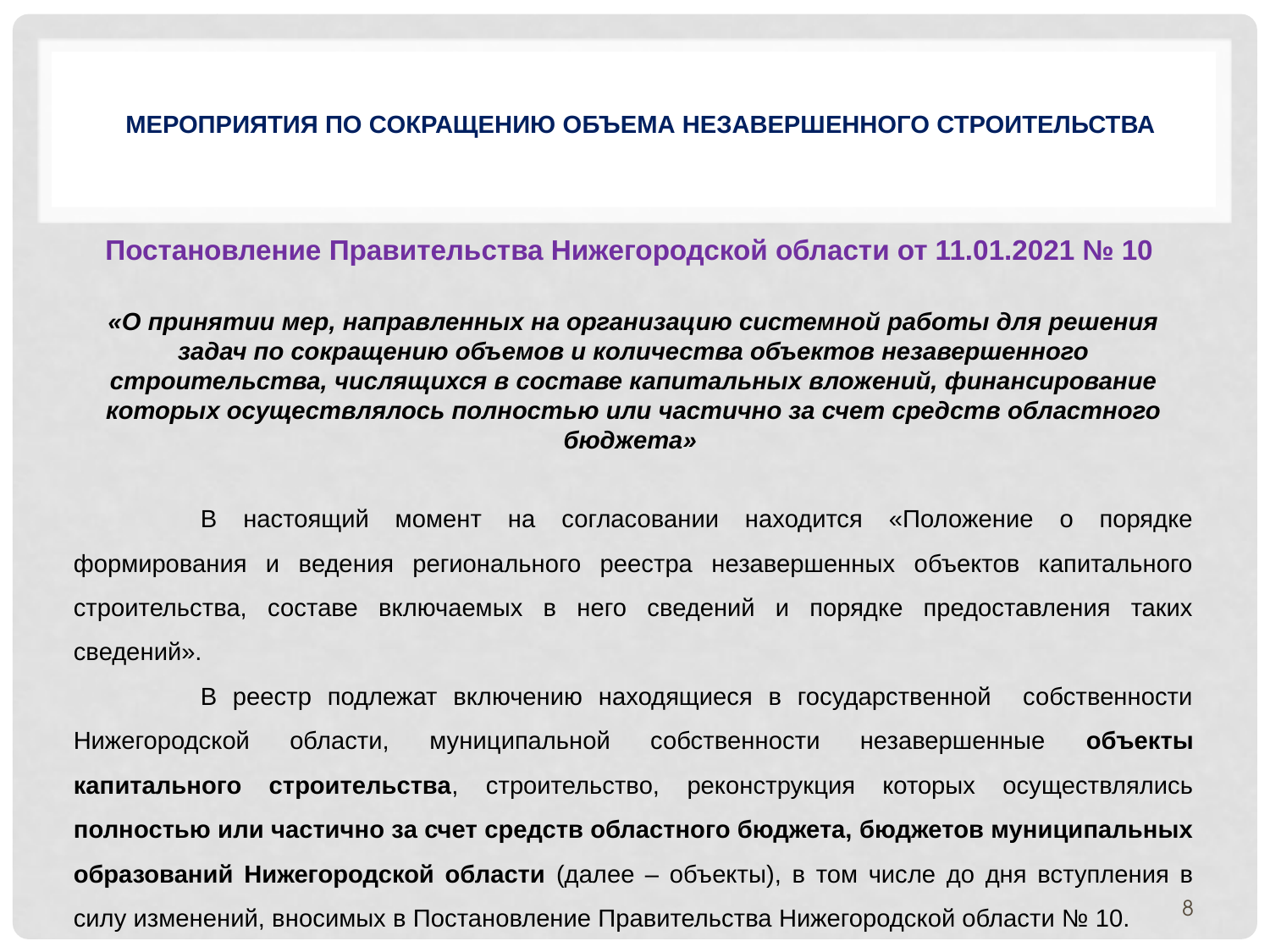

# Мероприятия по сокращению объема незавершенного строительства
Постановление Правительства Нижегородской области от 11.01.2021 № 10

«О принятии мер, направленных на организацию системной работы для решения задач по сокращению объемов и количества объектов незавершенного строительства, числящихся в составе капитальных вложений, финансирование которых осуществлялось полностью или частично за счет средств областного бюджета»

	В настоящий момент на согласовании находится «Положение о порядке формирования и ведения регионального реестра незавершенных объектов капитального строительства, составе включаемых в него сведений и порядке предоставления таких сведений».
	В реестр подлежат включению находящиеся в государственной  собственности Нижегородской области, муниципальной собственности незавершенные объекты капитального строительства, строительство, реконструкция которых осуществлялись полностью или частично за счет средств областного бюджета, бюджетов муниципальных образований Нижегородской области (далее – объекты), в том числе до дня вступления в силу изменений, вносимых в Постановление Правительства Нижегородской области № 10.

8